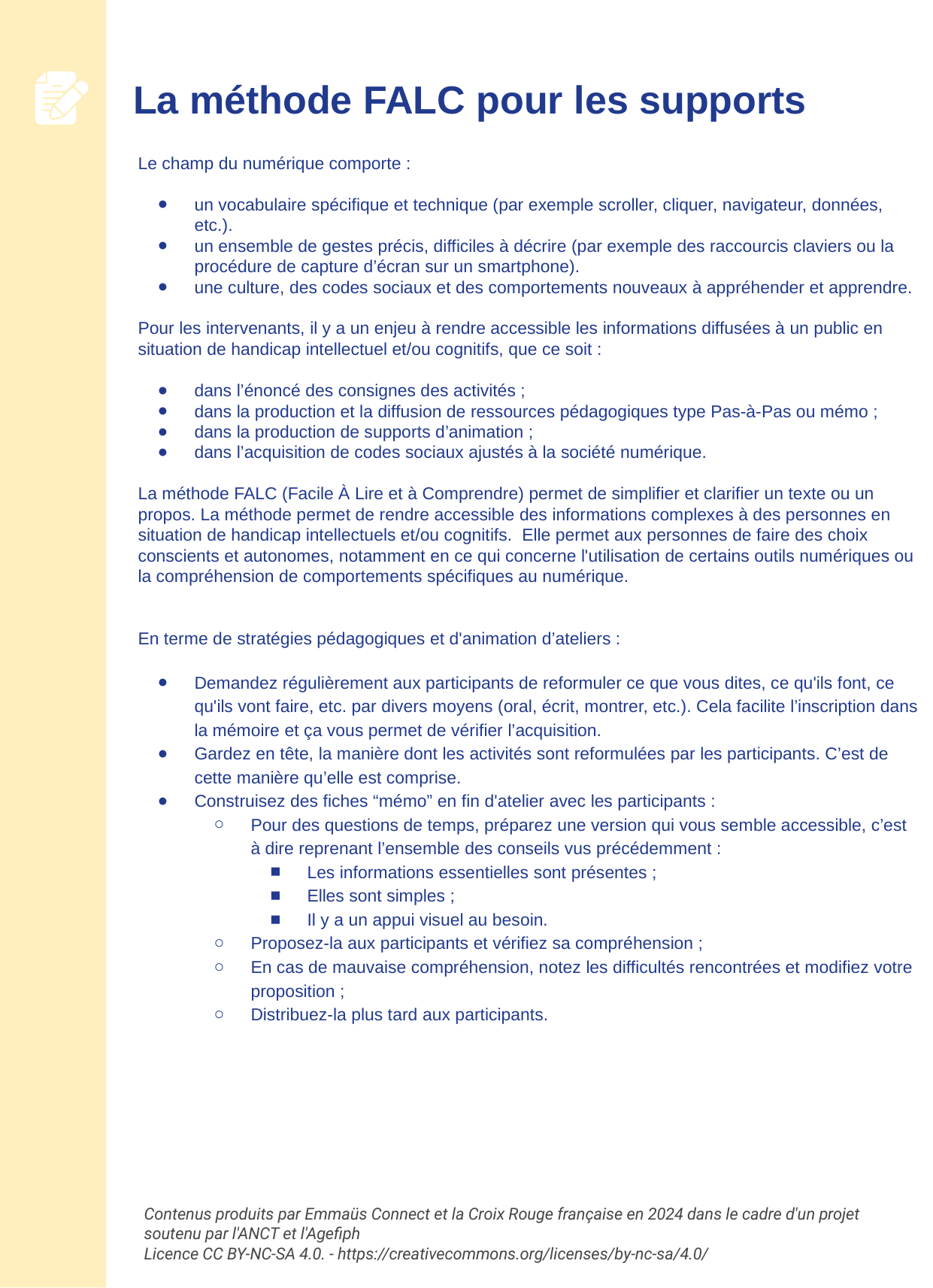

La méthode FALC pour les supports

Le champ du numérique comporte :

un vocabulaire spécifique et technique (par exemple scroller, cliquer, navigateur, données, etc.).
un ensemble de gestes précis, difficiles à décrire (par exemple des raccourcis claviers ou la procédure de capture d’écran sur un smartphone).
une culture, des codes sociaux et des comportements nouveaux à appréhender et apprendre.

Pour les intervenants, il y a un enjeu à rendre accessible les informations diffusées à un public en situation de handicap intellectuel et/ou cognitifs, que ce soit :

dans l’énoncé des consignes des activités ;
dans la production et la diffusion de ressources pédagogiques type Pas-à-Pas ou mémo ;
dans la production de supports d’animation ;
dans l’acquisition de codes sociaux ajustés à la société numérique.

La méthode FALC (Facile À Lire et à Comprendre) permet de simplifier et clarifier un texte ou un propos. La méthode permet de rendre accessible des informations complexes à des personnes en situation de handicap intellectuels et/ou cognitifs.  Elle permet aux personnes de faire des choix conscients et autonomes, notamment en ce qui concerne l'utilisation de certains outils numériques ou la compréhension de comportements spécifiques au numérique.

En terme de stratégies pédagogiques et d'animation d’ateliers :

Demandez régulièrement aux participants de reformuler ce que vous dites, ce qu'ils font, ce qu'ils vont faire, etc. par divers moyens (oral, écrit, montrer, etc.). Cela facilite l’inscription dans la mémoire et ça vous permet de vérifier l’acquisition.
Gardez en tête, la manière dont les activités sont reformulées par les participants. C’est de cette manière qu’elle est comprise.
Construisez des fiches “mémo” en fin d'atelier avec les participants :
Pour des questions de temps, préparez une version qui vous semble accessible, c’est à dire reprenant l’ensemble des conseils vus précédemment :
Les informations essentielles sont présentes ;
Elles sont simples ;
Il y a un appui visuel au besoin.
Proposez-la aux participants et vérifiez sa compréhension ;
En cas de mauvaise compréhension, notez les difficultés rencontrées et modifiez votre proposition ;
Distribuez-la plus tard aux participants.